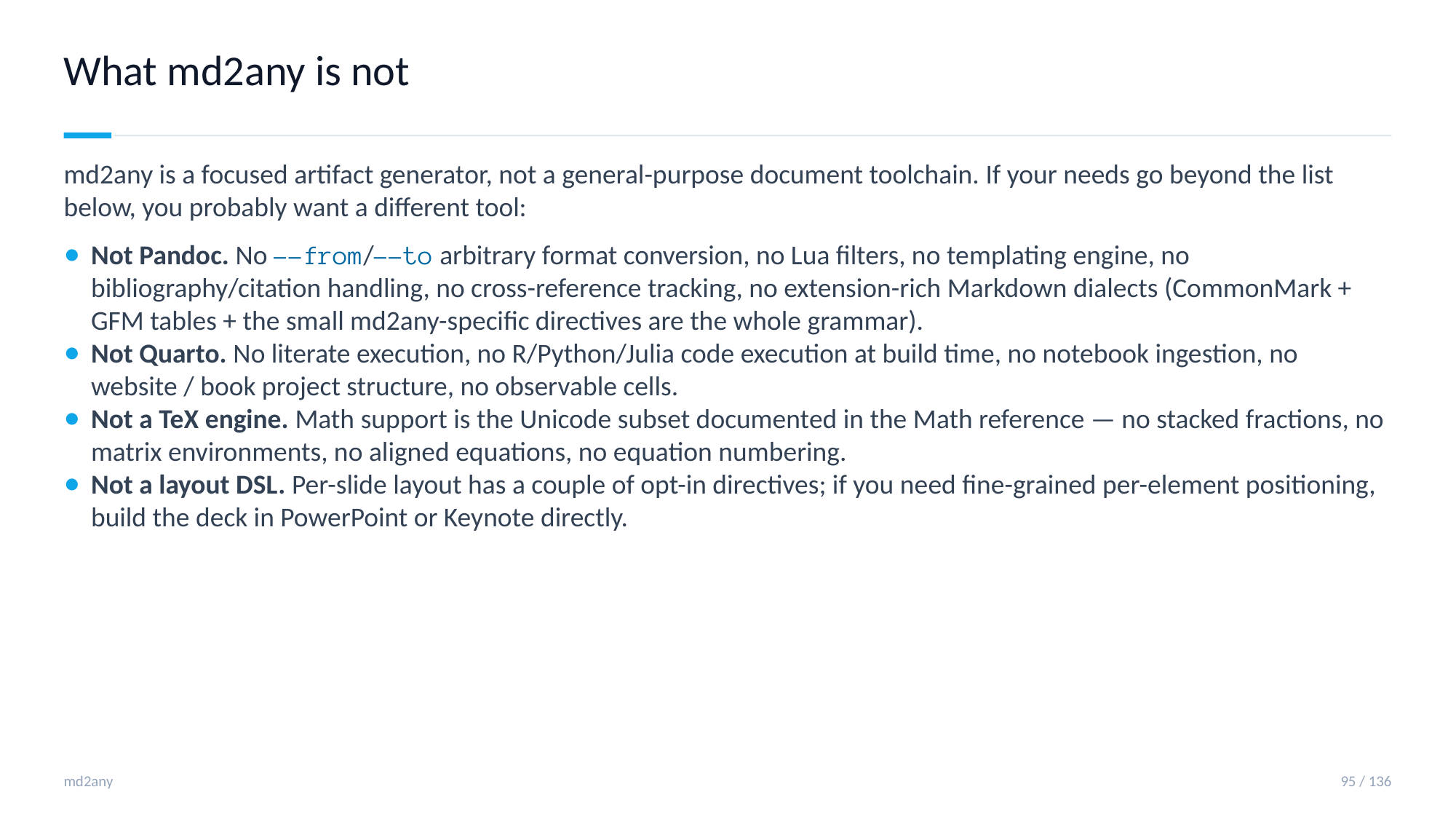

What md2any is not

md2any is a focused artifact generator, not a general-purpose document toolchain. If your needs go beyond the list below, you probably want a different tool:
Not Pandoc. No --from/--to arbitrary format conversion, no Lua filters, no templating engine, no bibliography/citation handling, no cross-reference tracking, no extension-rich Markdown dialects (CommonMark + GFM tables + the small md2any-specific directives are the whole grammar).
Not Quarto. No literate execution, no R/Python/Julia code execution at build time, no notebook ingestion, no website / book project structure, no observable cells.
Not a TeX engine. Math support is the Unicode subset documented in the Math reference — no stacked fractions, no matrix environments, no aligned equations, no equation numbering.
Not a layout DSL. Per-slide layout has a couple of opt-in directives; if you need fine-grained per-element positioning, build the deck in PowerPoint or Keynote directly.
md2any
95 / 136